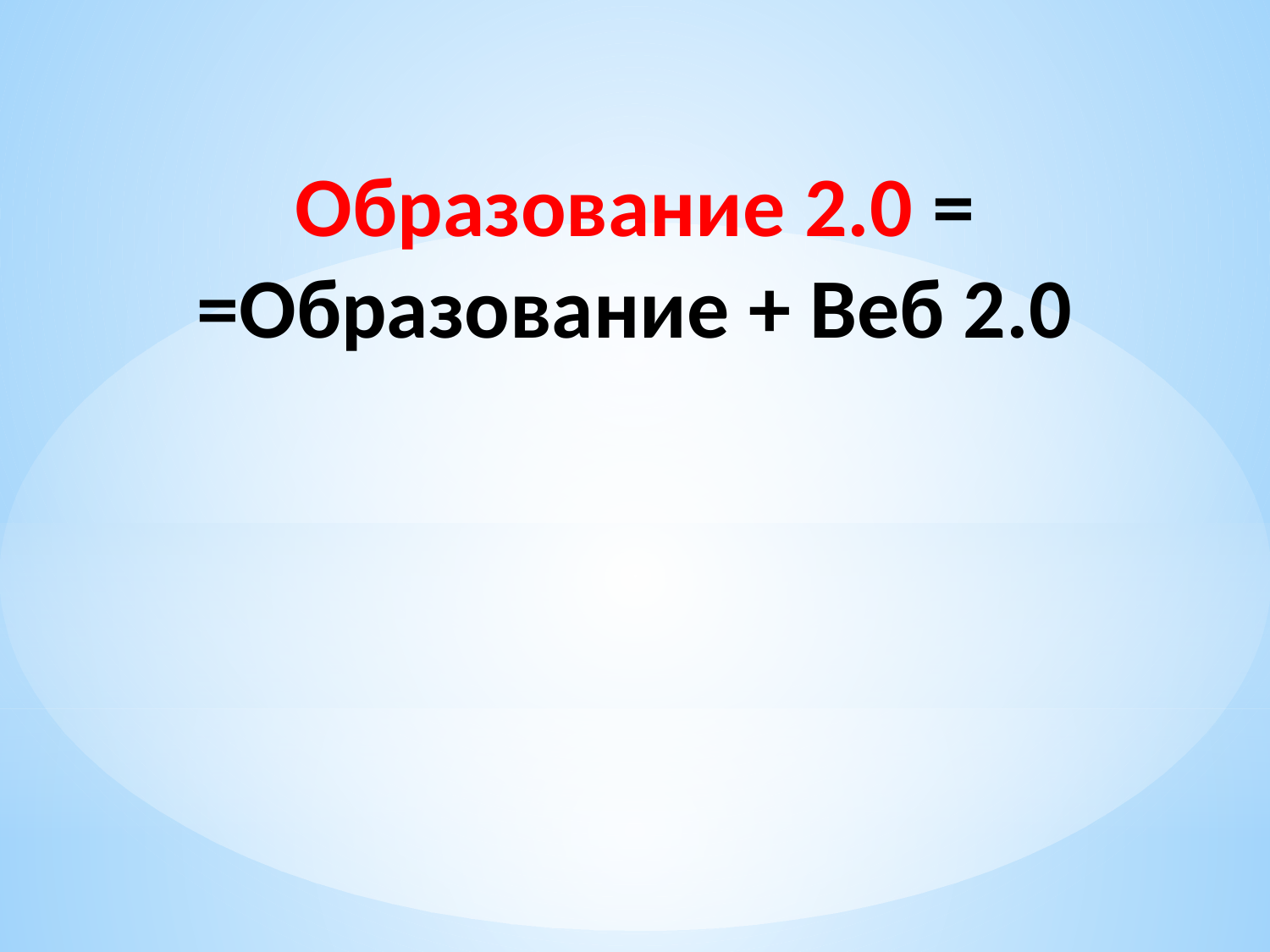

Образование 2.0 = =Образование + Веб 2.0